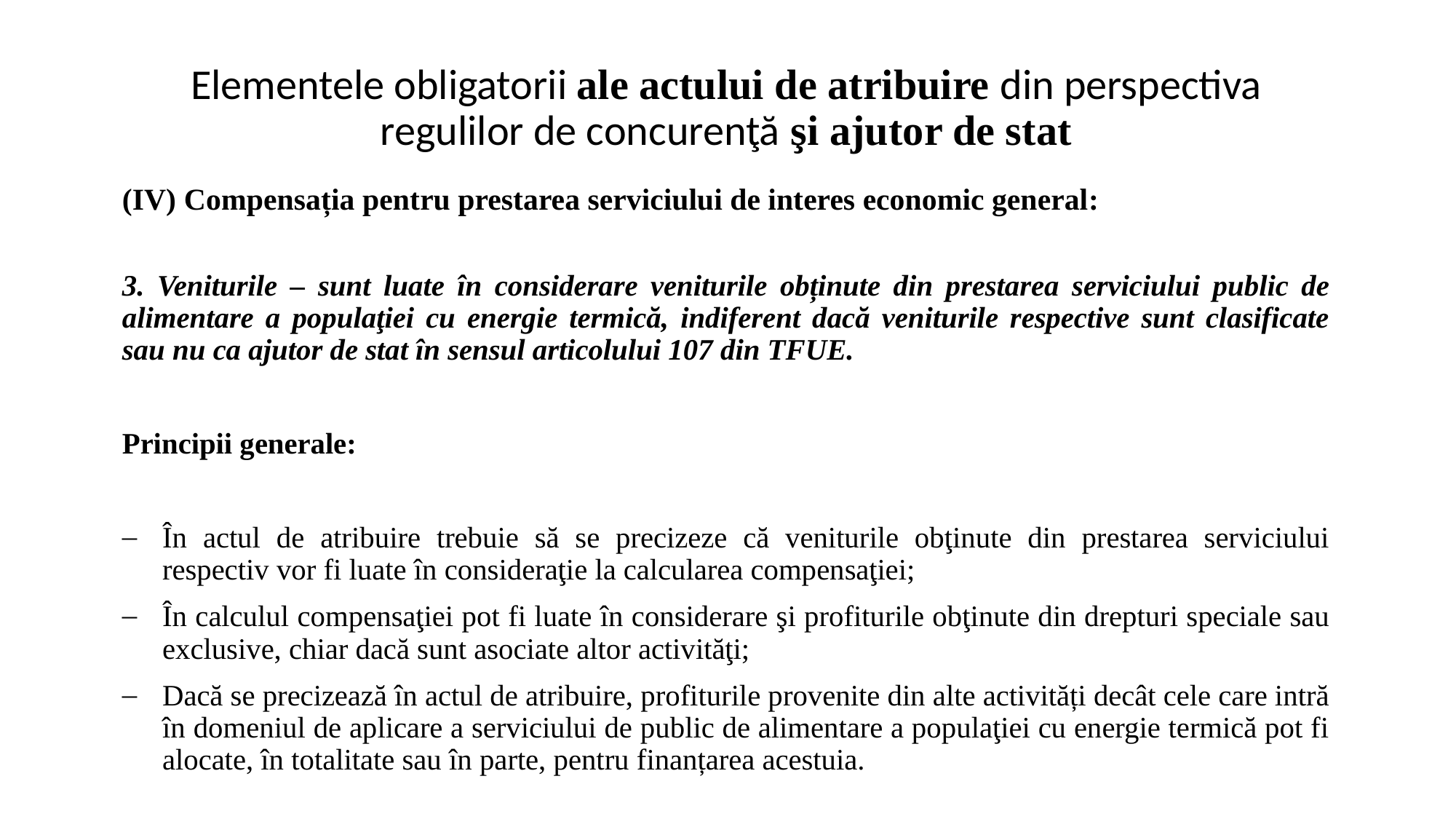

Elementele obligatorii ale actului de atribuire din perspectiva regulilor de concurenţă şi ajutor de stat
# (IV) Compensația pentru prestarea serviciului de interes economic general:
3. Veniturile – sunt luate în considerare veniturile obținute din prestarea serviciului public de alimentare a populaţiei cu energie termică, indiferent dacă veniturile respective sunt clasificate sau nu ca ajutor de stat în sensul articolului 107 din TFUE.

Principii generale:

În actul de atribuire trebuie să se precizeze că veniturile obţinute din prestarea serviciului respectiv vor fi luate în consideraţie la calcularea compensaţiei;
În calculul compensaţiei pot fi luate în considerare şi profiturile obţinute din drepturi speciale sau exclusive, chiar dacă sunt asociate altor activităţi;
Dacă se precizează în actul de atribuire, profiturile provenite din alte activități decât cele care intră în domeniul de aplicare a serviciului de public de alimentare a populaţiei cu energie termică pot fi alocate, în totalitate sau în parte, pentru finanțarea acestuia.